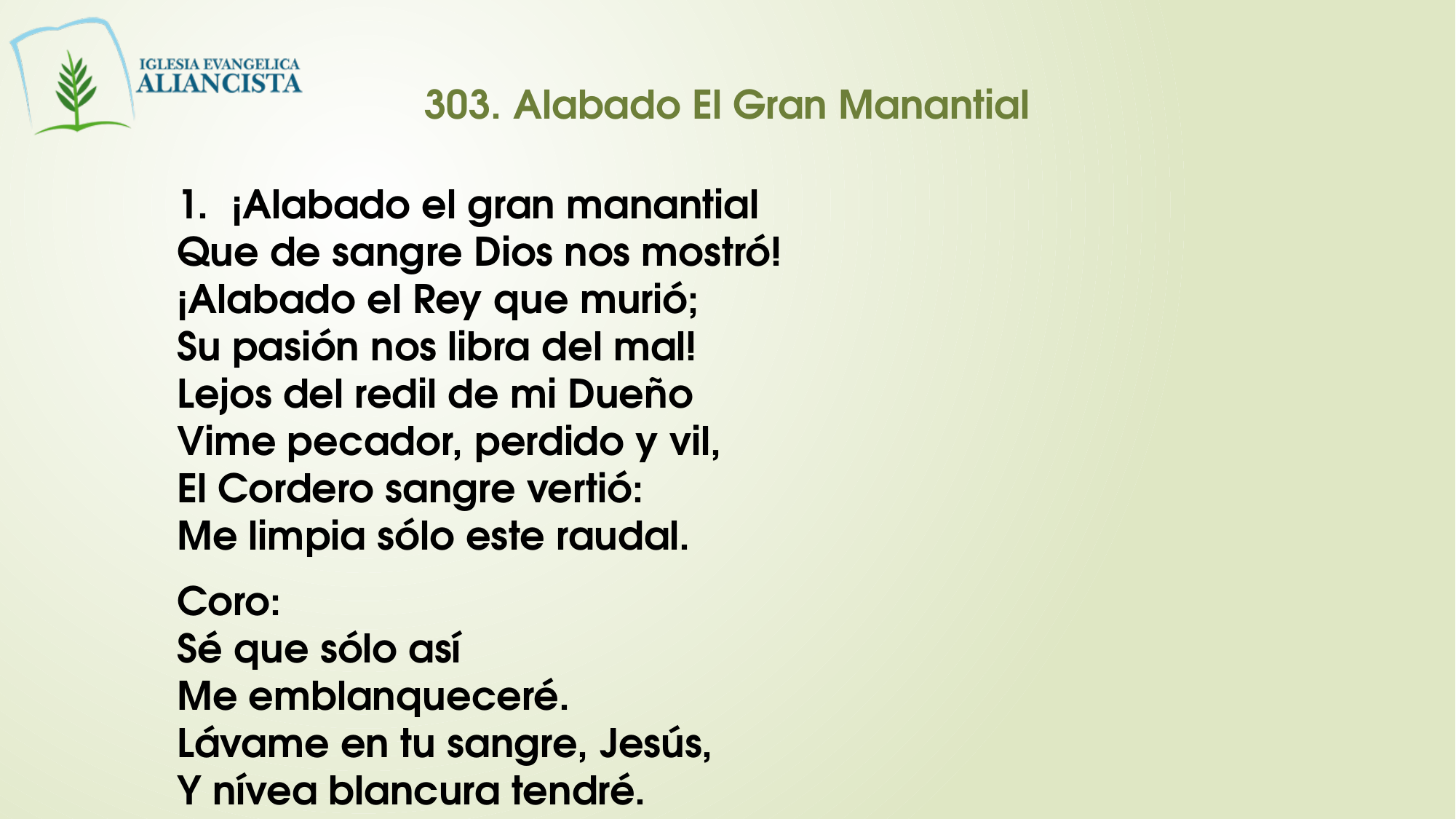

303. Alabado El Gran Manantial
¡Alabado el gran manantial
Que de sangre Dios nos mostró!
¡Alabado el Rey que murió;
Su pasión nos libra del mal!
Lejos del redil de mi Dueño
Vime pecador, perdido y vil,
El Cordero sangre vertió:
Me limpia sólo este raudal.

Coro:
Sé que sólo así
Me emblanqueceré.
Lávame en tu sangre, Jesús,
Y nívea blancura tendré.